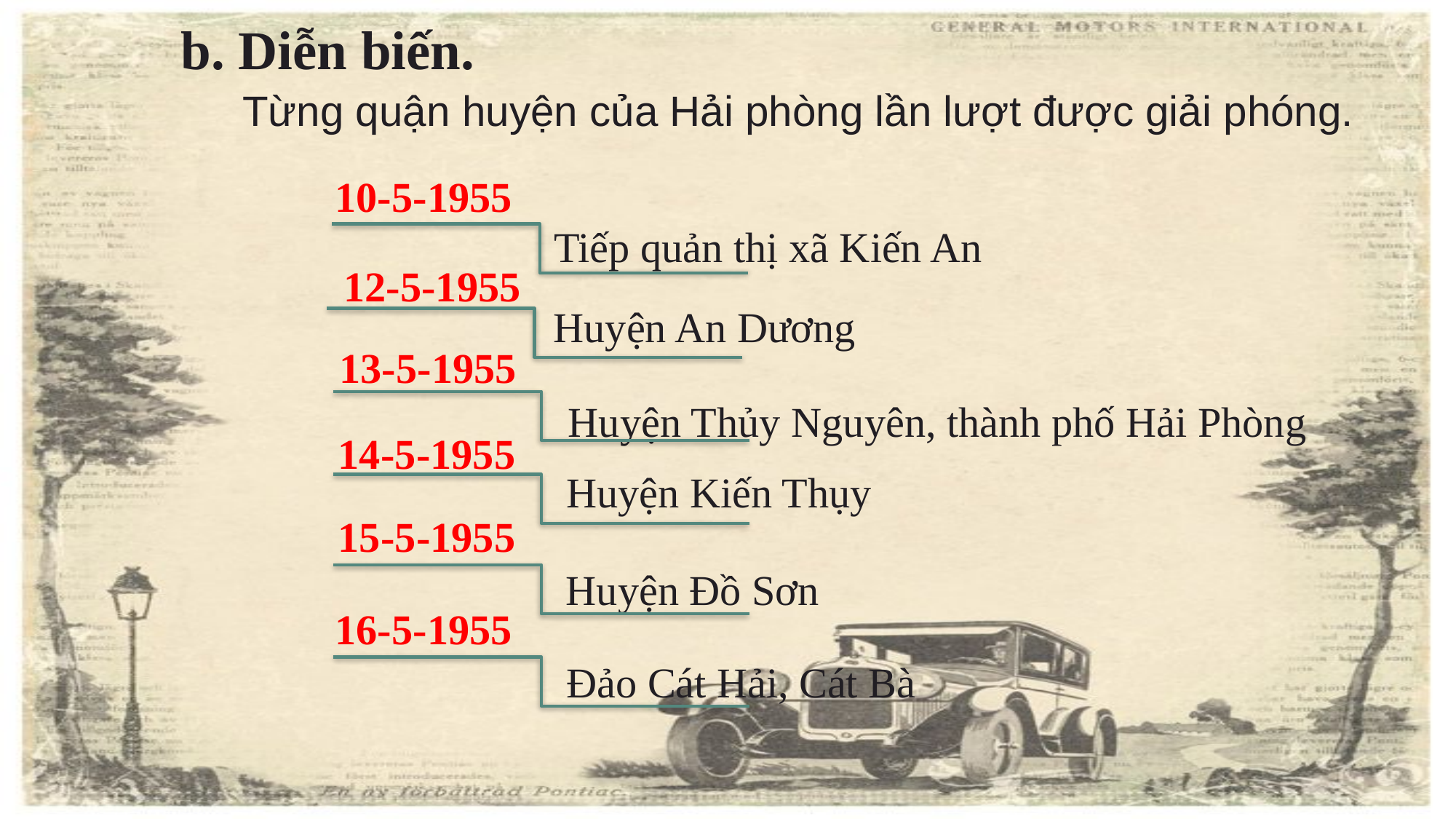

b. Diễn biến.
Từng quận huyện của Hải phòng lần lượt được giải phóng.
10-5-1955
Tiếp quản thị xã Kiến An
12-5-1955
Huyện An Dương
13-5-1955
Huyện Thủy Nguyên, thành phố Hải Phòng
14-5-1955
Huyện Kiến Thụy
15-5-1955
Huyện Đồ Sơn
16-5-1955
Đảo Cát Hải, Cát Bà